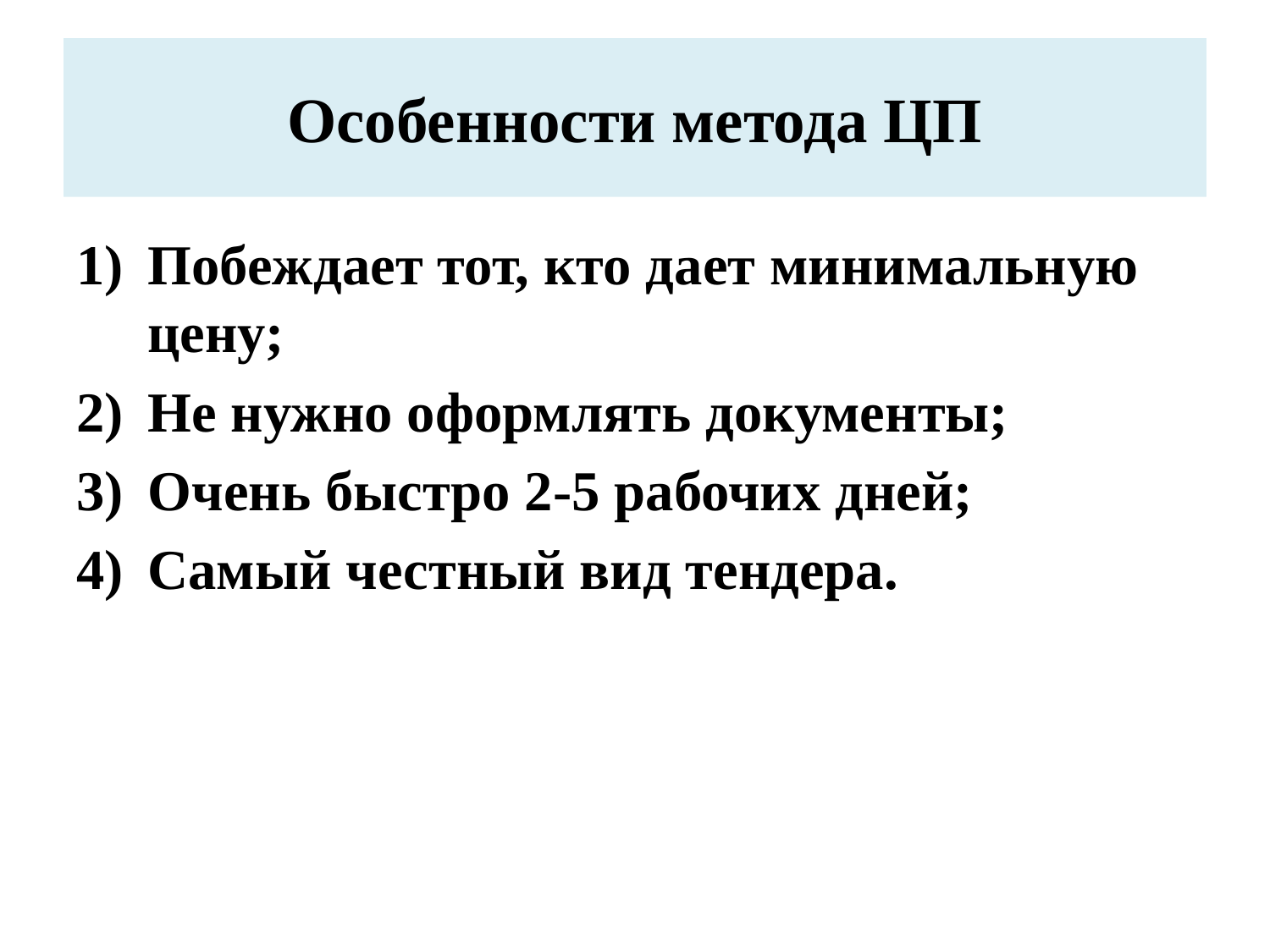

# Особенности метода ЦП
Побеждает тот, кто дает минимальную цену;
Не нужно оформлять документы;
Очень быстро 2-5 рабочих дней;
Самый честный вид тендера.